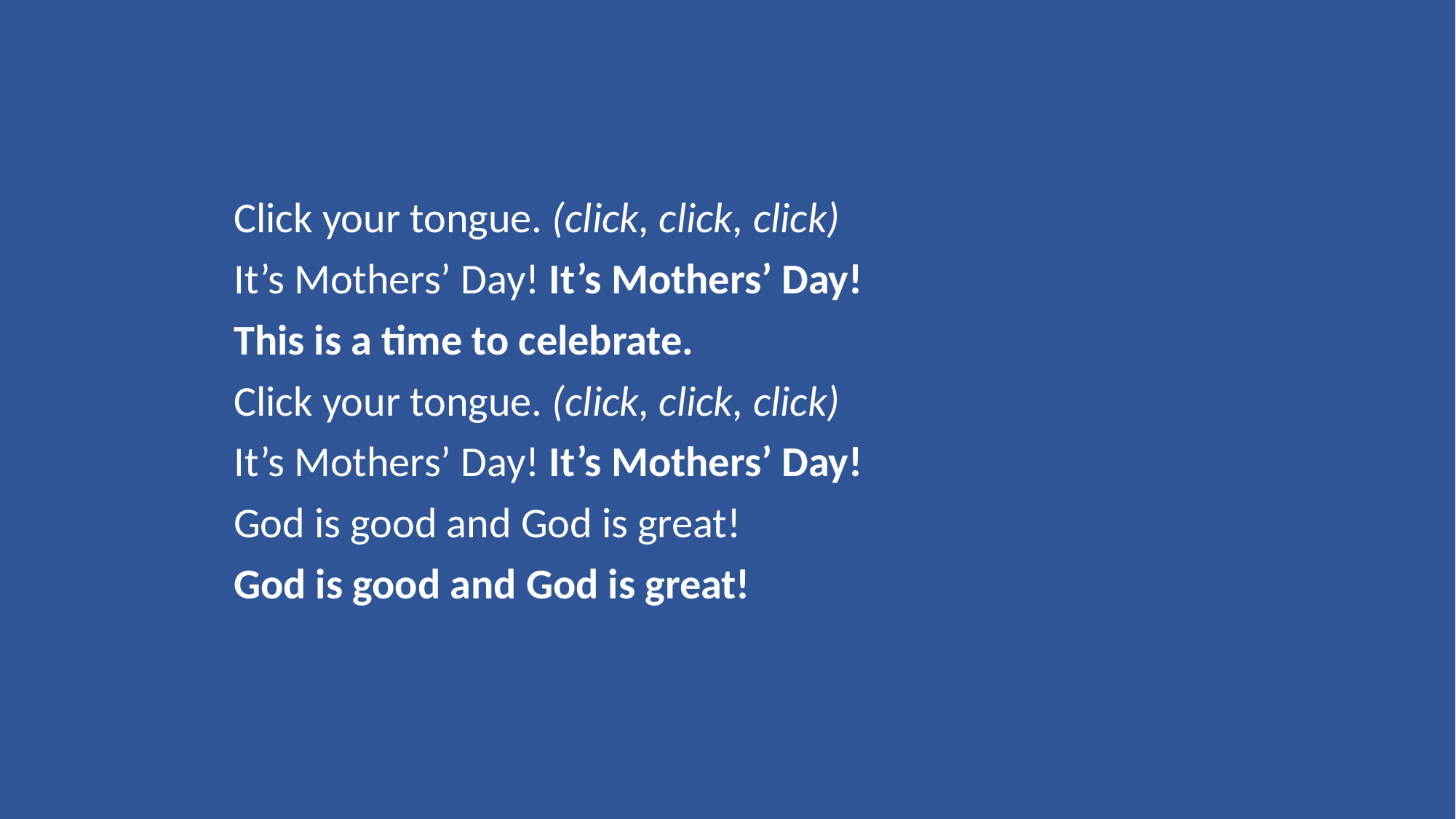

Click your tongue. (click, click, click)
It’s Mothers’ Day! It’s Mothers’ Day!
This is a time to celebrate.
Click your tongue. (click, click, click)
It’s Mothers’ Day! It’s Mothers’ Day!
God is good and God is great!
God is good and God is great!